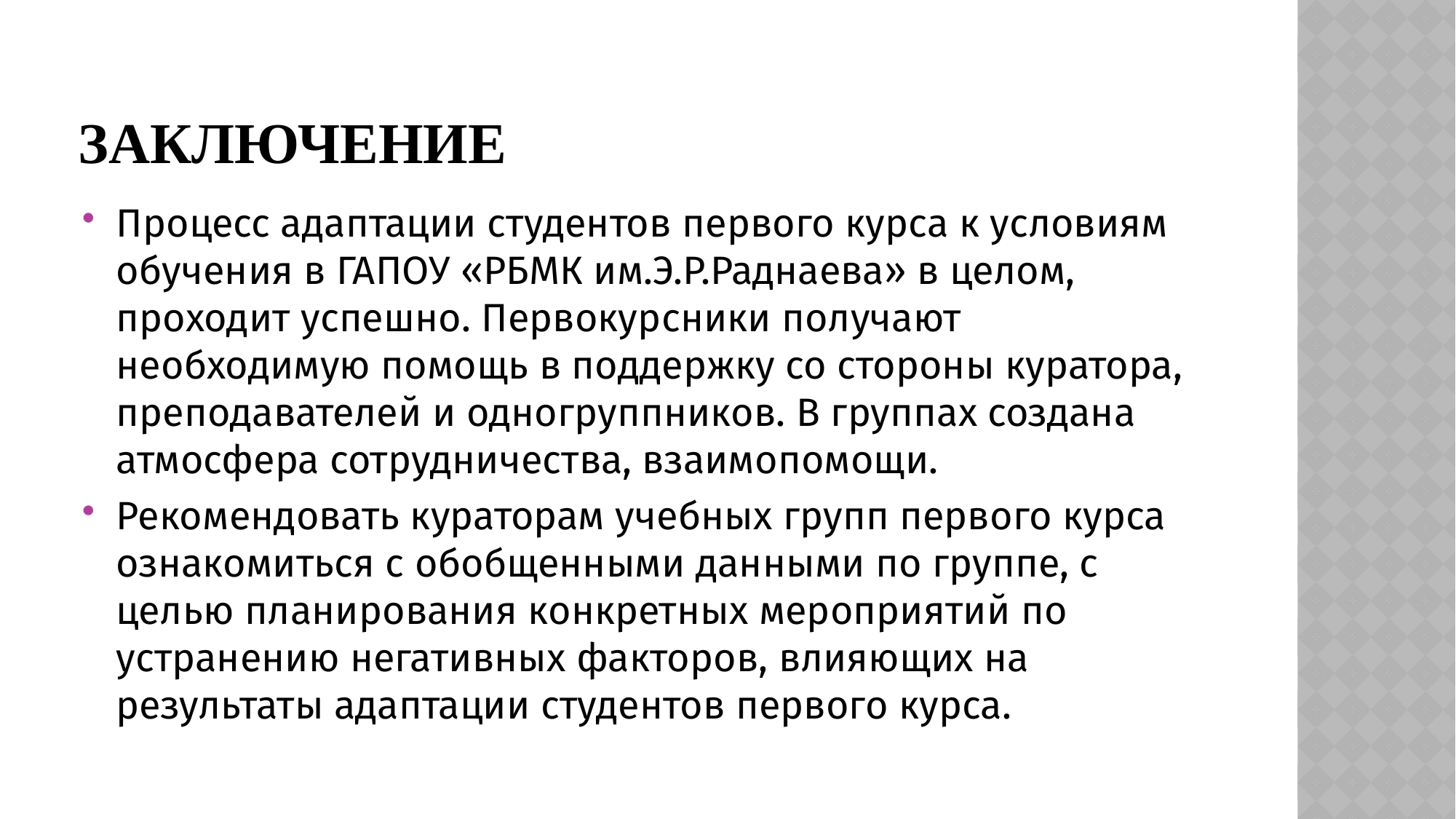

# Заключение
Процесс адаптации студентов первого курса к условиям обучения в ГАПОУ «РБМК им.Э.Р.Раднаева» в целом, проходит успешно. Первокурсники получают необходимую помощь в поддержку со стороны куратора, преподавателей и одногруппников. В группах создана атмосфера сотрудничества, взаимопомощи.
Рекомендовать кураторам учебных групп первого курса ознакомиться с обобщенными данными по группе, с целью планирования конкретных мероприятий по устранению негативных факторов, влияющих на результаты адаптации студентов первого курса.